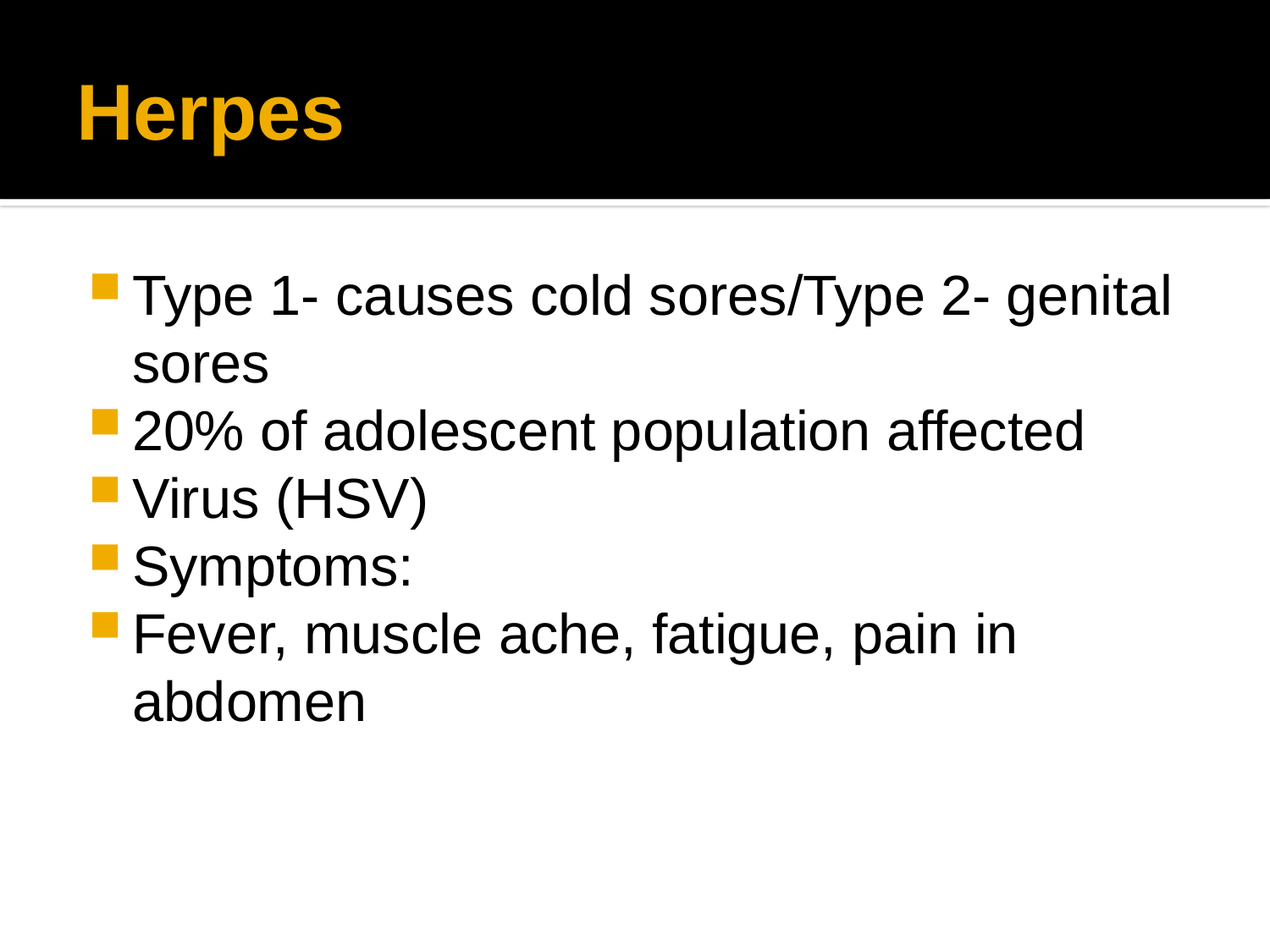

# Herpes
Type 1- causes cold sores/Type 2- genital sores
20% of adolescent population affected
Virus (HSV)
Symptoms:
Fever, muscle ache, fatigue, pain in abdomen